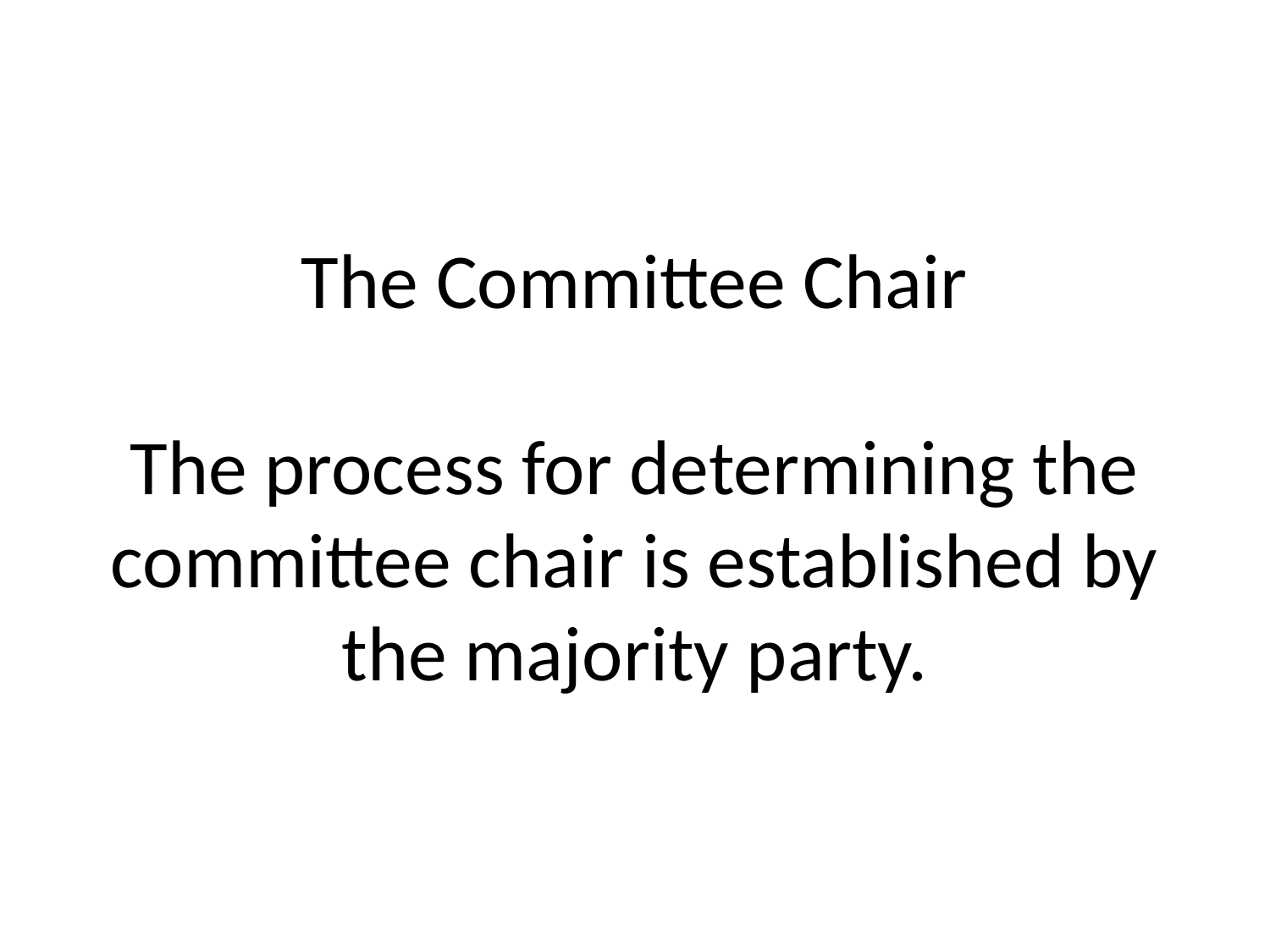

# The Committee Chair The process for determining the committee chair is established by the majority party.